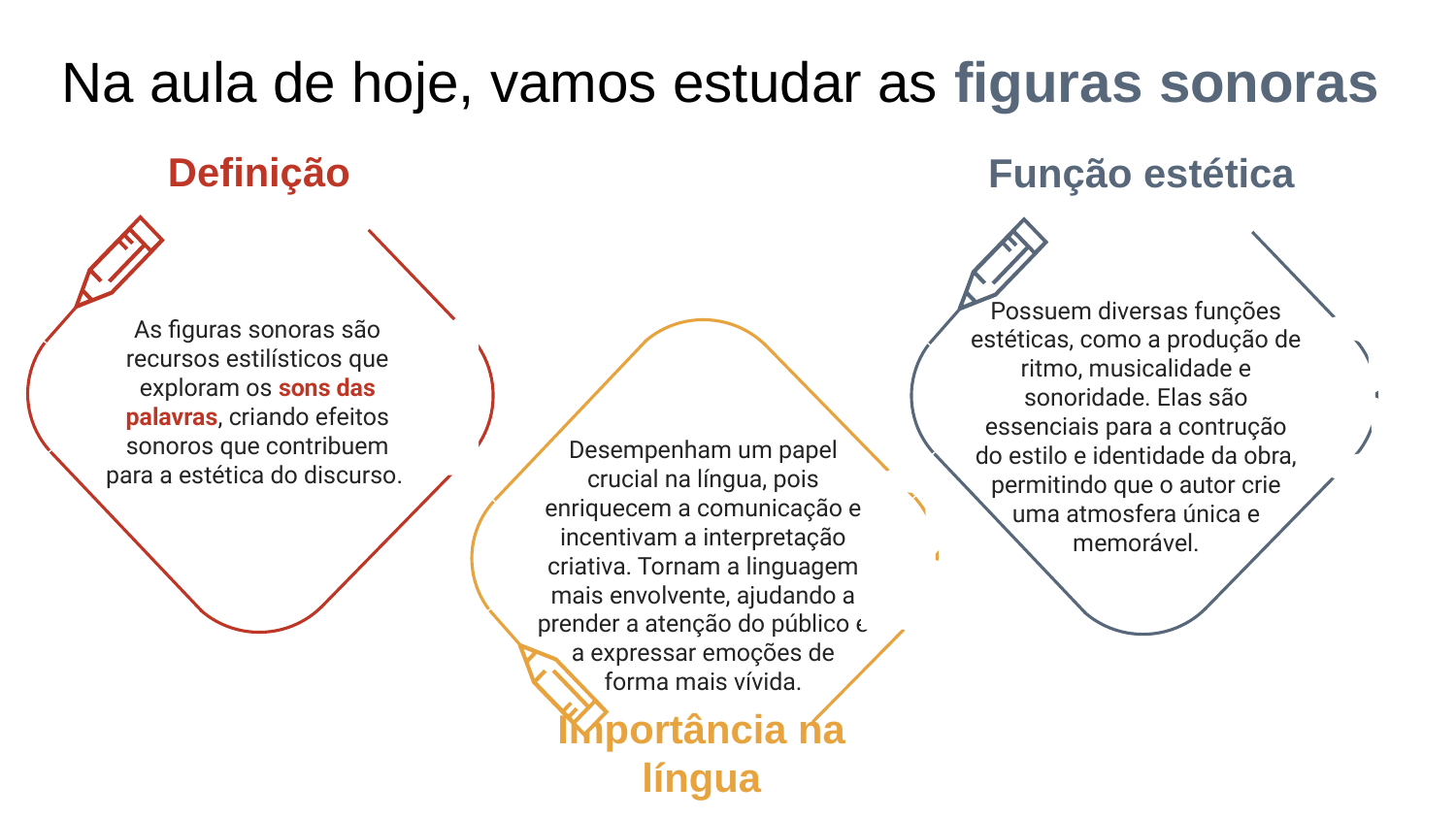

# Na aula de hoje, vamos estudar as figuras sonoras
Definição
As figuras sonoras são recursos estilísticos que exploram os sons das palavras, criando efeitos sonoros que contribuem para a estética do discurso.

1
Função estética
Possuem diversas funções estéticas, como a produção de ritmo, musicalidade e sonoridade. Elas são essenciais para a contrução do estilo e identidade da obra, permitindo que o autor crie uma atmosfera única e memorável.

3

2
Desempenham um papel crucial na língua, pois enriquecem a comunicação e incentivam a interpretação criativa. Tornam a linguagem mais envolvente, ajudando a prender a atenção do público e a expressar emoções de forma mais vívida.
Importância na língua